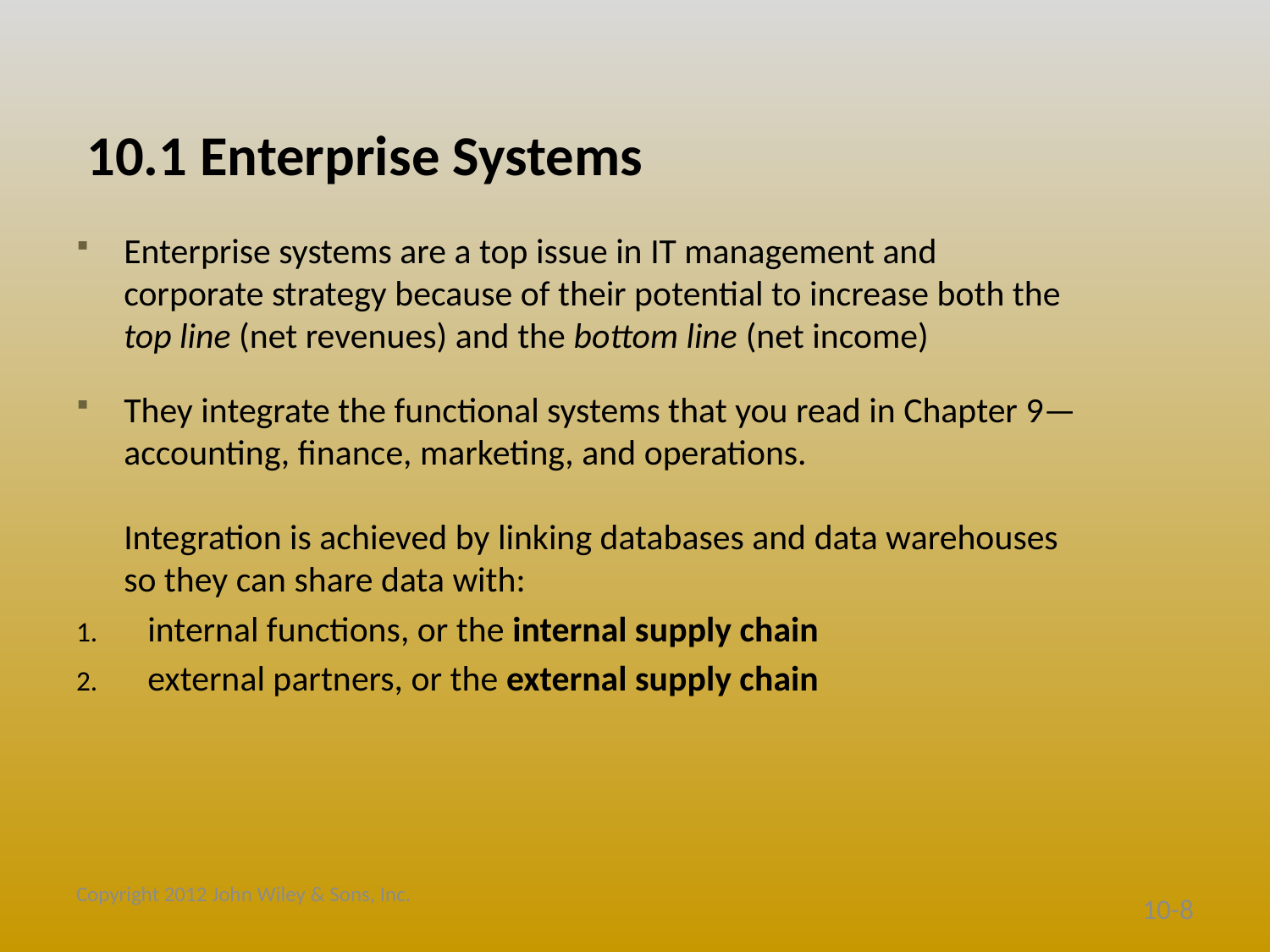

# 10.1 Enterprise Systems
Enterprise systems are a top issue in IT management and corporate strategy because of their potential to increase both the top line (net revenues) and the bottom line (net income)
They integrate the functional systems that you read in Chapter 9—accounting, finance, marketing, and operations.
	Integration is achieved by linking databases and data warehouses so they can share data with:
internal functions, or the internal supply chain
external partners, or the external supply chain

Copyright 2012 John Wiley & Sons, Inc.
10-8